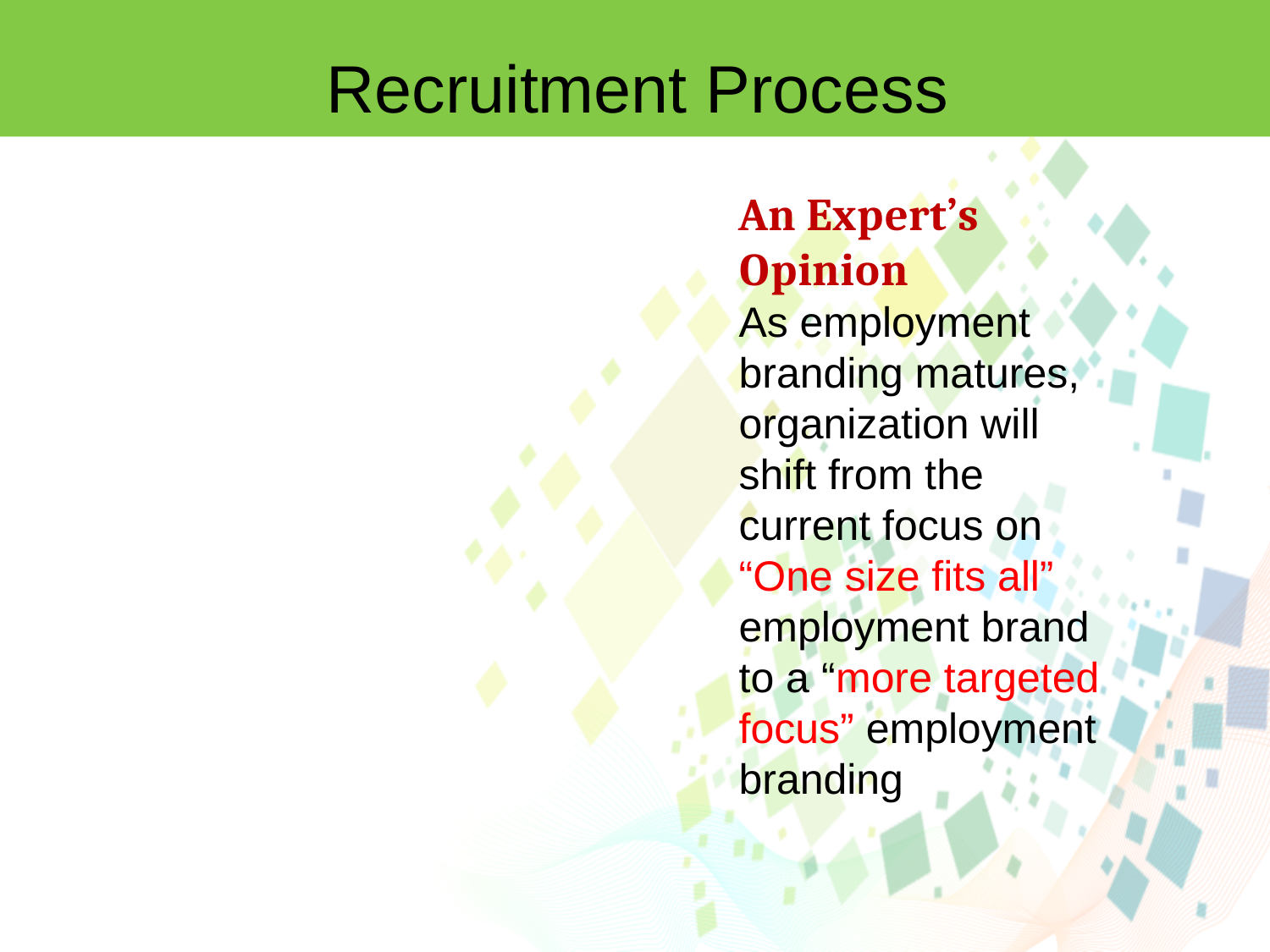

Recruitment Process
An Expert’s Opinion
As employment branding matures, organization will shift from the current focus on “One size fits all” employment brand to a “more targeted focus” employment branding